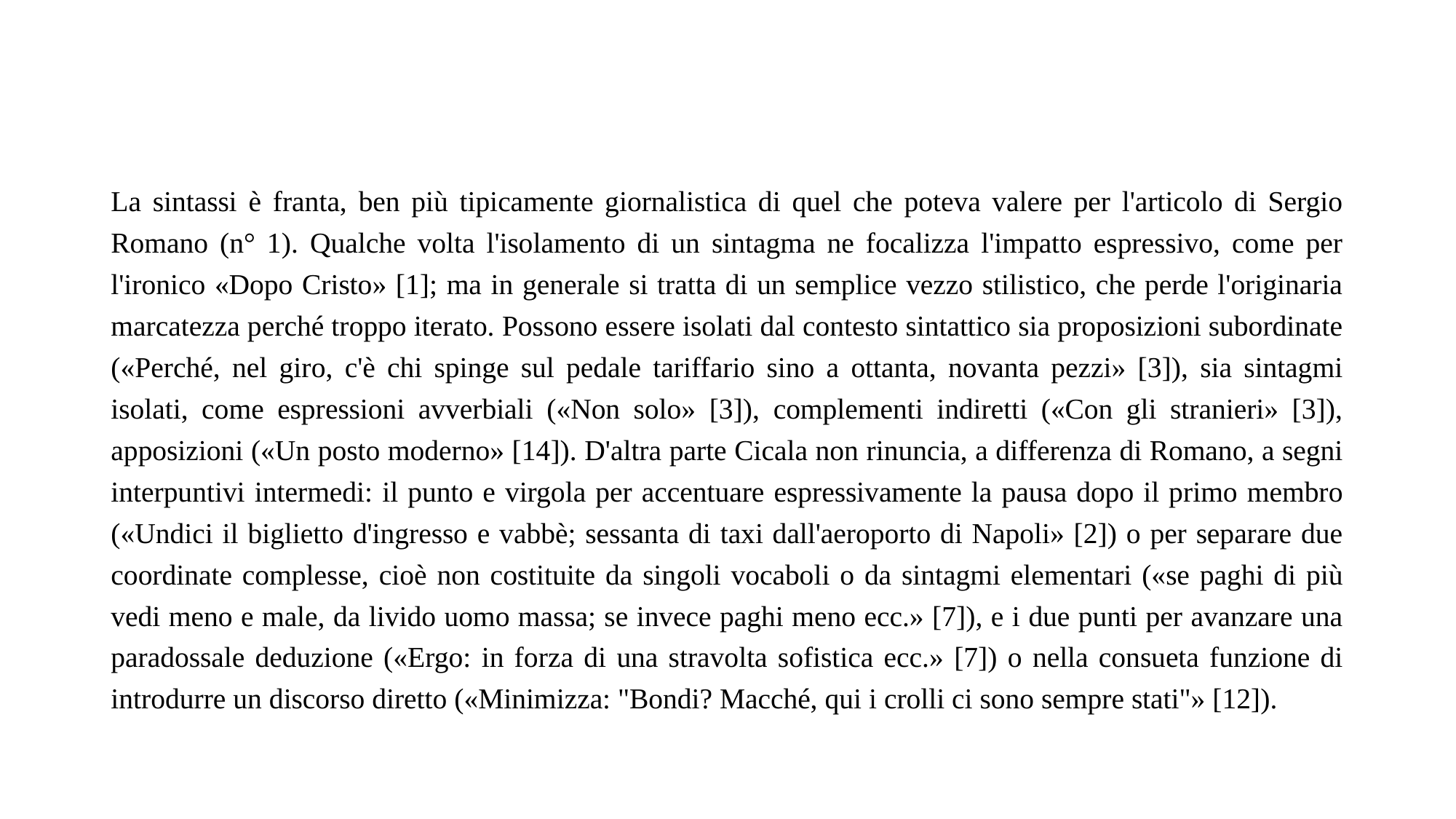

#
La sintassi è franta, ben più tipicamente giornalistica di quel che poteva valere per l'articolo di Sergio Romano (n° 1). Qualche volta l'isolamento di un sintagma ne focalizza l'impatto espressivo, come per l'ironico «Dopo Cristo» [1]; ma in generale si tratta di un semplice vezzo stilistico, che perde l'originaria marcatezza perché troppo iterato. Possono essere isolati dal contesto sintattico sia proposizioni subordinate («Perché, nel giro, c'è chi spinge sul pedale tariffario sino a ottanta, novanta pezzi» [3]), sia sintagmi isolati, come espressioni avverbiali («Non solo» [3]), complementi indiretti («Con gli stranieri» [3]), apposizioni («Un posto moderno» [14]). D'altra parte Cicala non rinuncia, a differenza di Romano, a segni interpuntivi intermedi: il punto e virgola per accentuare espressivamente la pausa dopo il primo membro («Undici il biglietto d'ingresso e vabbè; sessanta di taxi dall'aeroporto di Napoli» [2]) o per separare due coordinate complesse, cioè non costituite da singoli vocaboli o da sintagmi elementari («se paghi di più vedi meno e male, da livido uomo massa; se invece paghi meno ecc.» [7]), e i due punti per avanzare una paradossale deduzione («Ergo: in forza di una stravolta sofistica ecc.» [7]) o nella consueta funzione di introdurre un discorso diretto («Minimizza: "Bondi? Macché, qui i crolli ci sono sempre stati"» [12]).